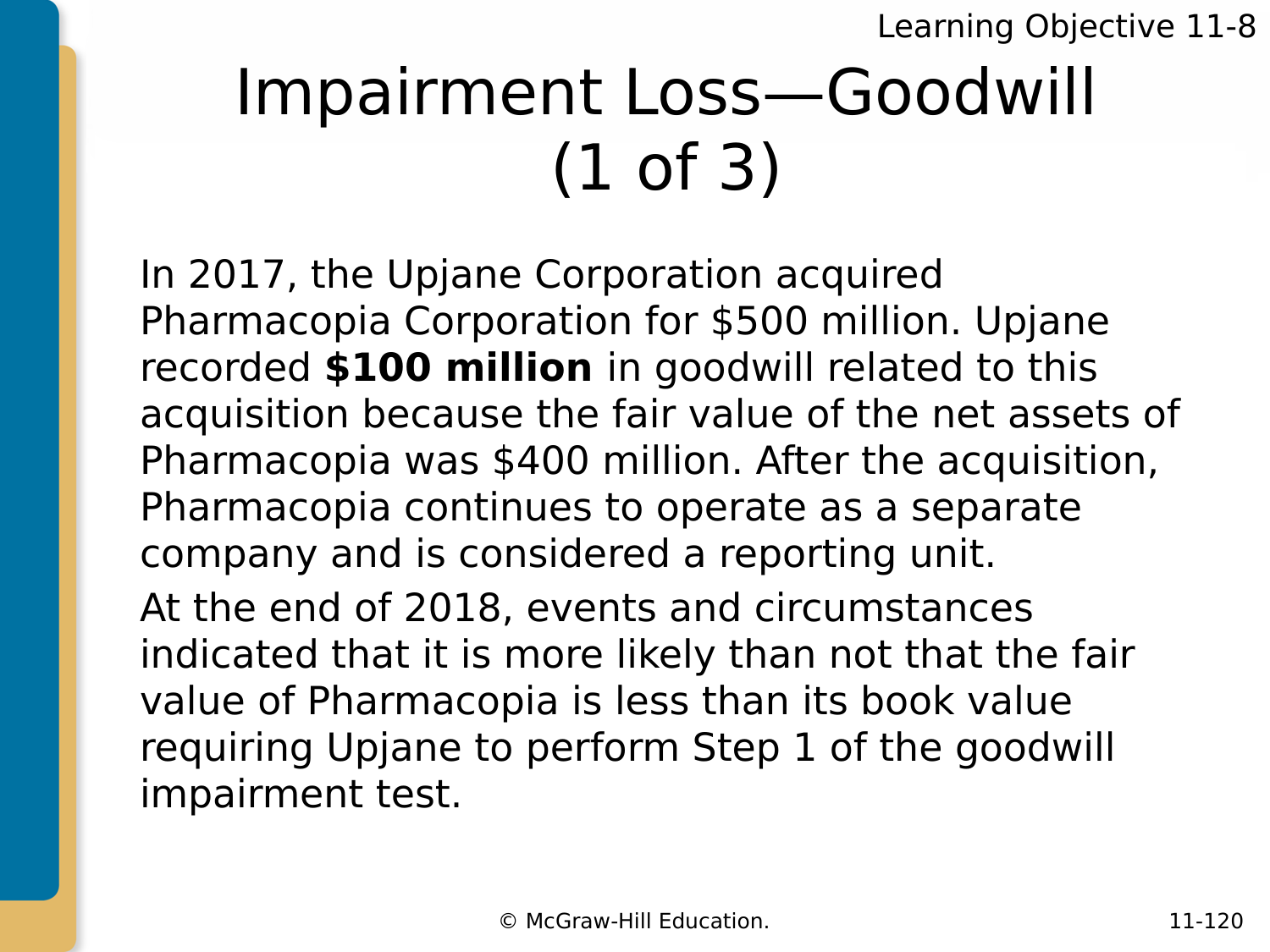

Learning Objective 11-8
# Impairment Loss—Goodwill (1 of 3)
In 2017, the Upjane Corporation acquired Pharmacopia Corporation for $500 million. Upjane recorded $100 million in goodwill related to this acquisition because the fair value of the net assets of Pharmacopia was $400 million. After the acquisition, Pharmacopia continues to operate as a separate company and is considered a reporting unit.
At the end of 2018, events and circumstances indicated that it is more likely than not that the fair value of Pharmacopia is less than its book value requiring Upjane to perform Step 1 of the goodwill impairment test.